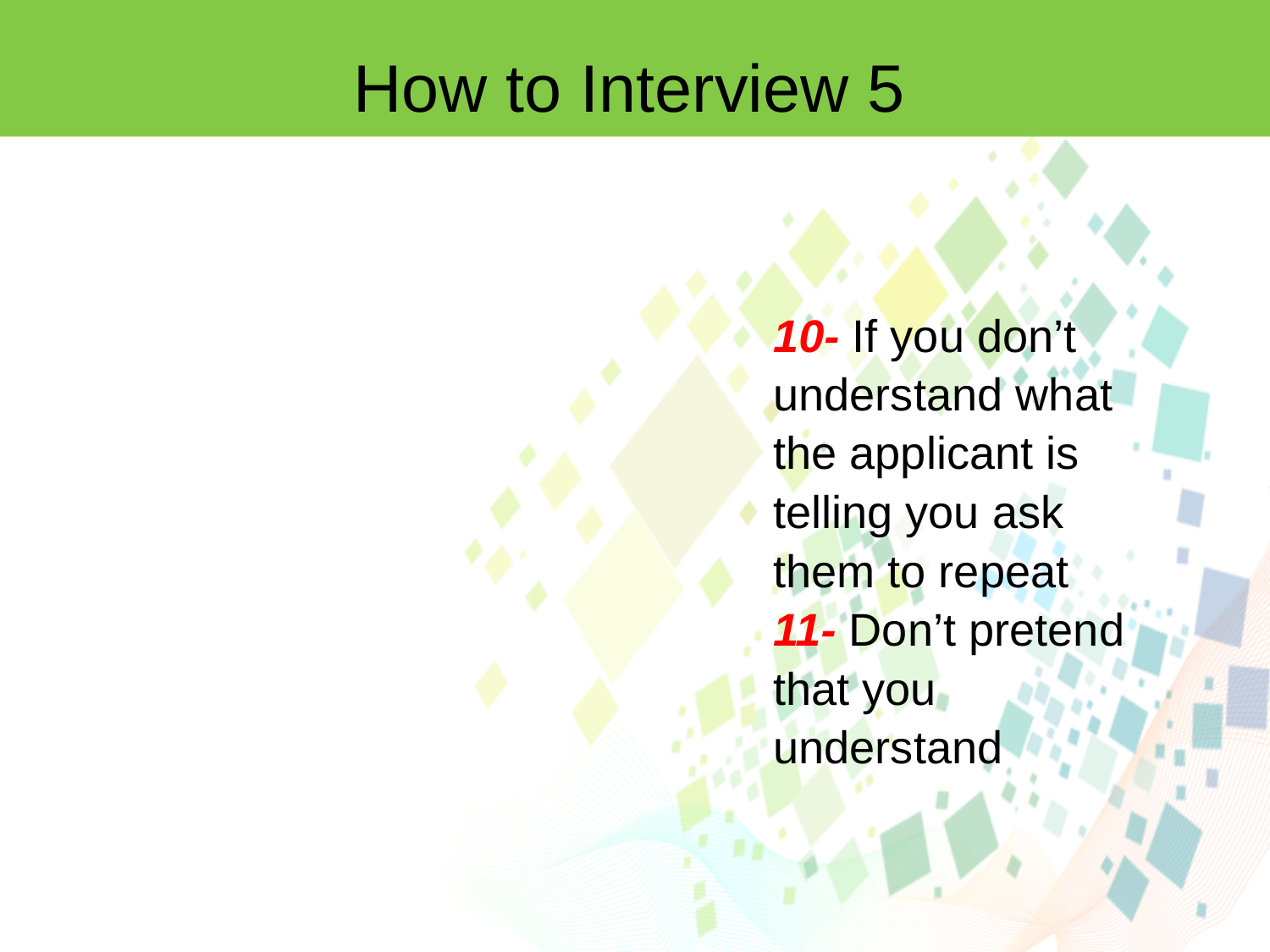

How to Interview 5
10- If you don’t understand what the applicant is telling you ask them to repeat
11- Don’t pretend that you understand